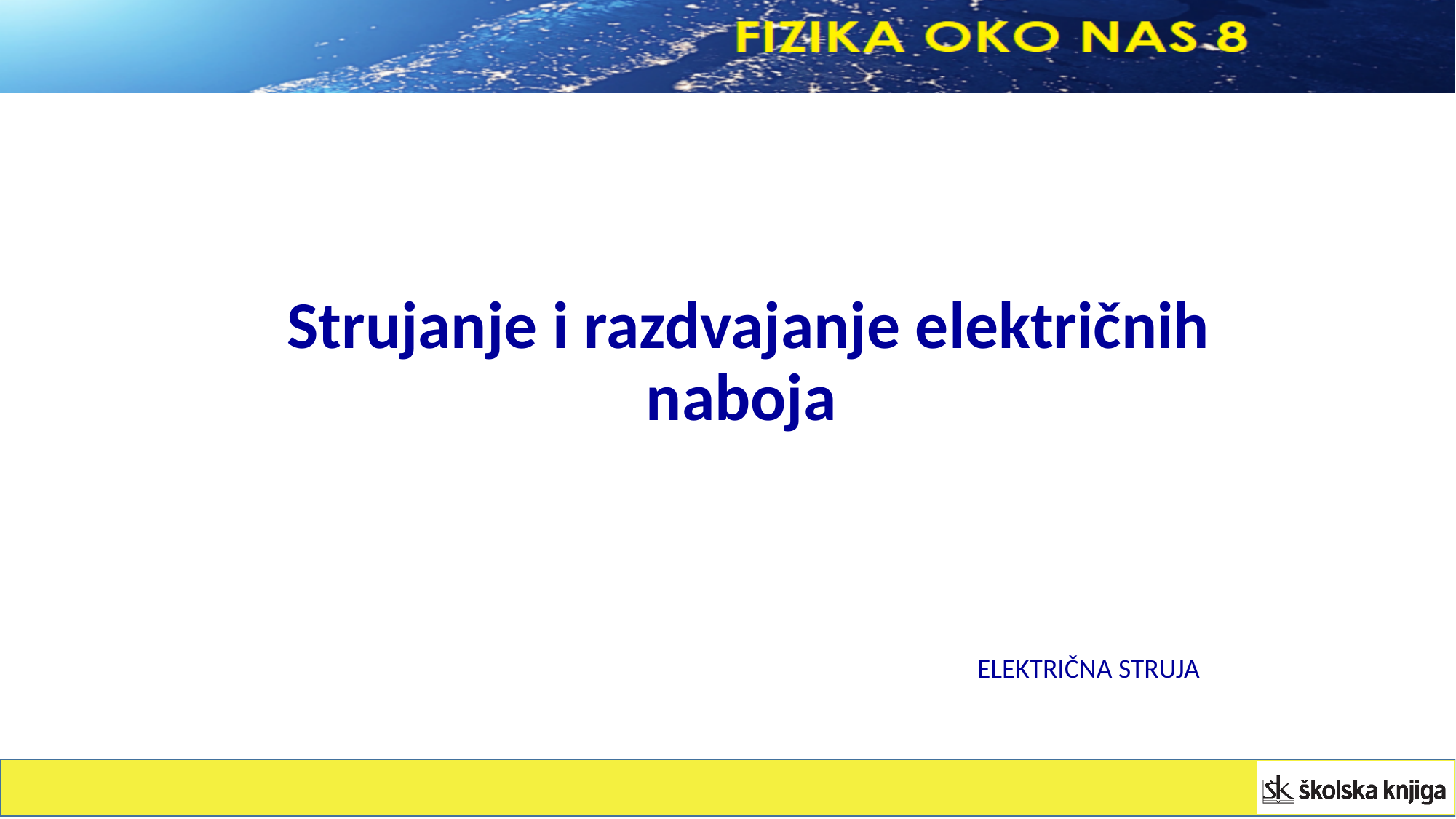

Strujanje i razdvajanje električnih naboja
ELEKTRIČNA STRUJA